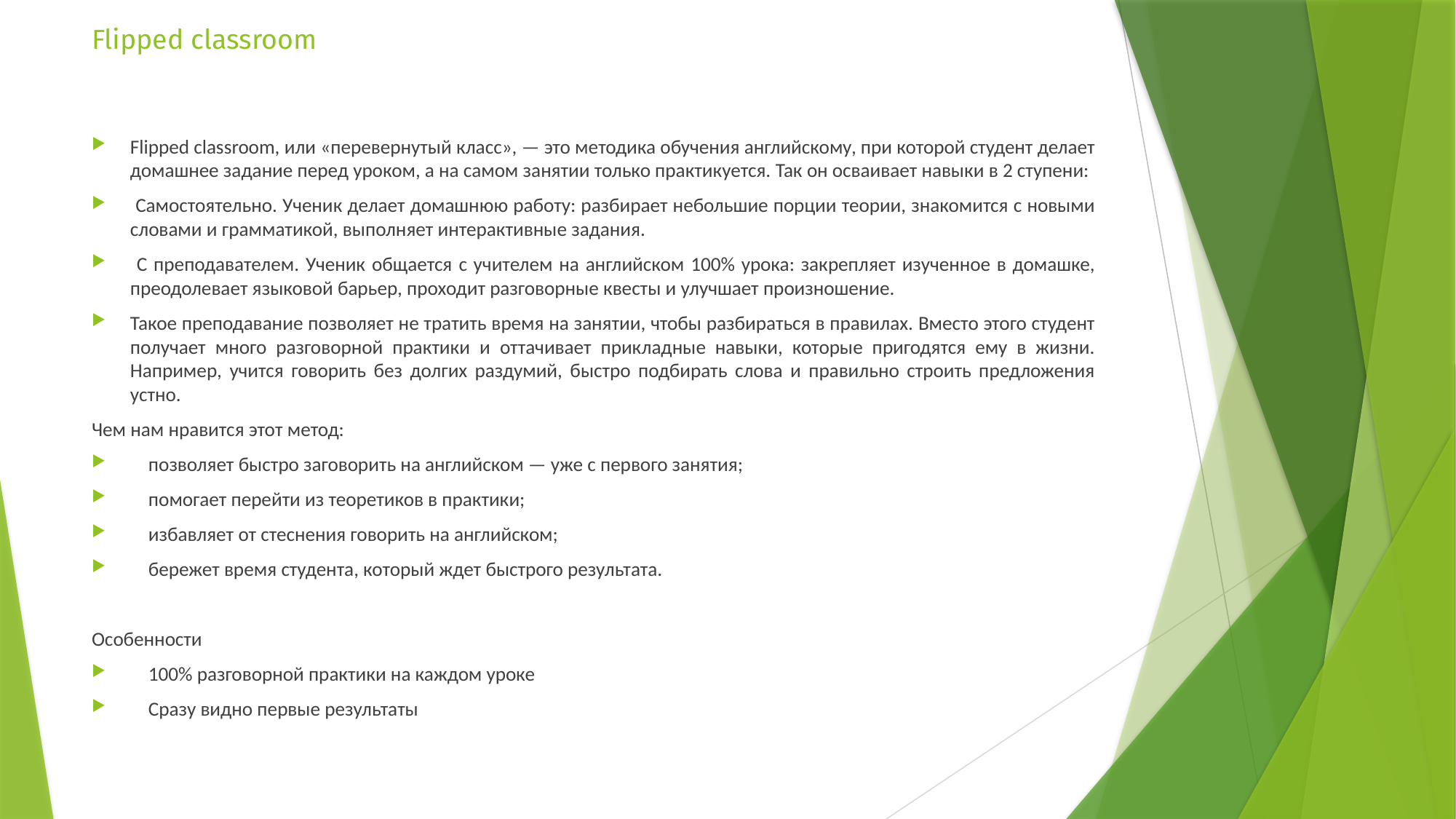

# Flipped classroom

Flipped classroom, или «перевернутый класс», — это методика обучения английскому, при которой студент делает домашнее задание перед уроком, а на самом занятии только практикуется. Так он осваивает навыки в 2 ступени:
 Самостоятельно. Ученик делает домашнюю работу: разбирает небольшие порции теории, знакомится с новыми словами и грамматикой, выполняет интерактивные задания.
 С преподавателем. Ученик общается с учителем на английском 100% урока: закрепляет изученное в домашке, преодолевает языковой барьер, проходит разговорные квесты и улучшает произношение.
Такое преподавание позволяет не тратить время на занятии, чтобы разбираться в правилах. Вместо этого студент получает много разговорной практики и оттачивает прикладные навыки, которые пригодятся ему в жизни. Например, учится говорить без долгих раздумий, быстро подбирать слова и правильно строить предложения устно.
Чем нам нравится этот метод:
    позволяет быстро заговорить на английском — уже с первого занятия;
    помогает перейти из теоретиков в практики;
    избавляет от стеснения говорить на английском;
    бережет время студента, который ждет быстрого результата.

Особенности
    100% разговорной практики на каждом уроке
    Сразу видно первые результаты